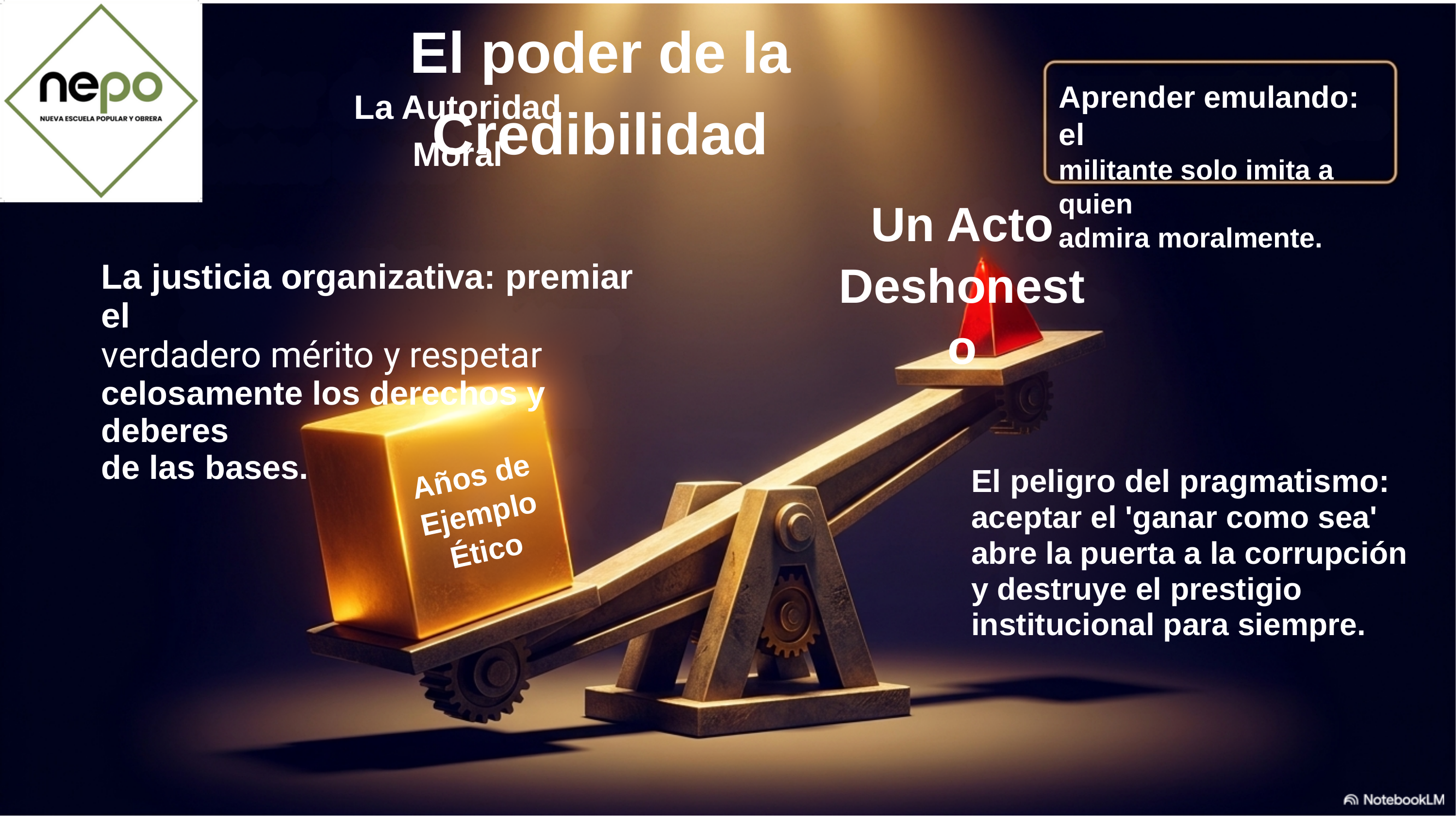

El poder de la Credibilidad

Aprender emulando: el
militante solo imita a quien
admira moralmente.
La Autoridad Moral
Un Acto
Deshonesto
La justicia organizativa: premiar el
verdadero mérito y respetar
celosamente los derechos y deberes
de las bases.
Años de
Ejemplo
Ético
El peligro del pragmatismo:
aceptar el 'ganar como sea'
abre la puerta a la corrupción
y destruye el prestigio
institucional para siempre.